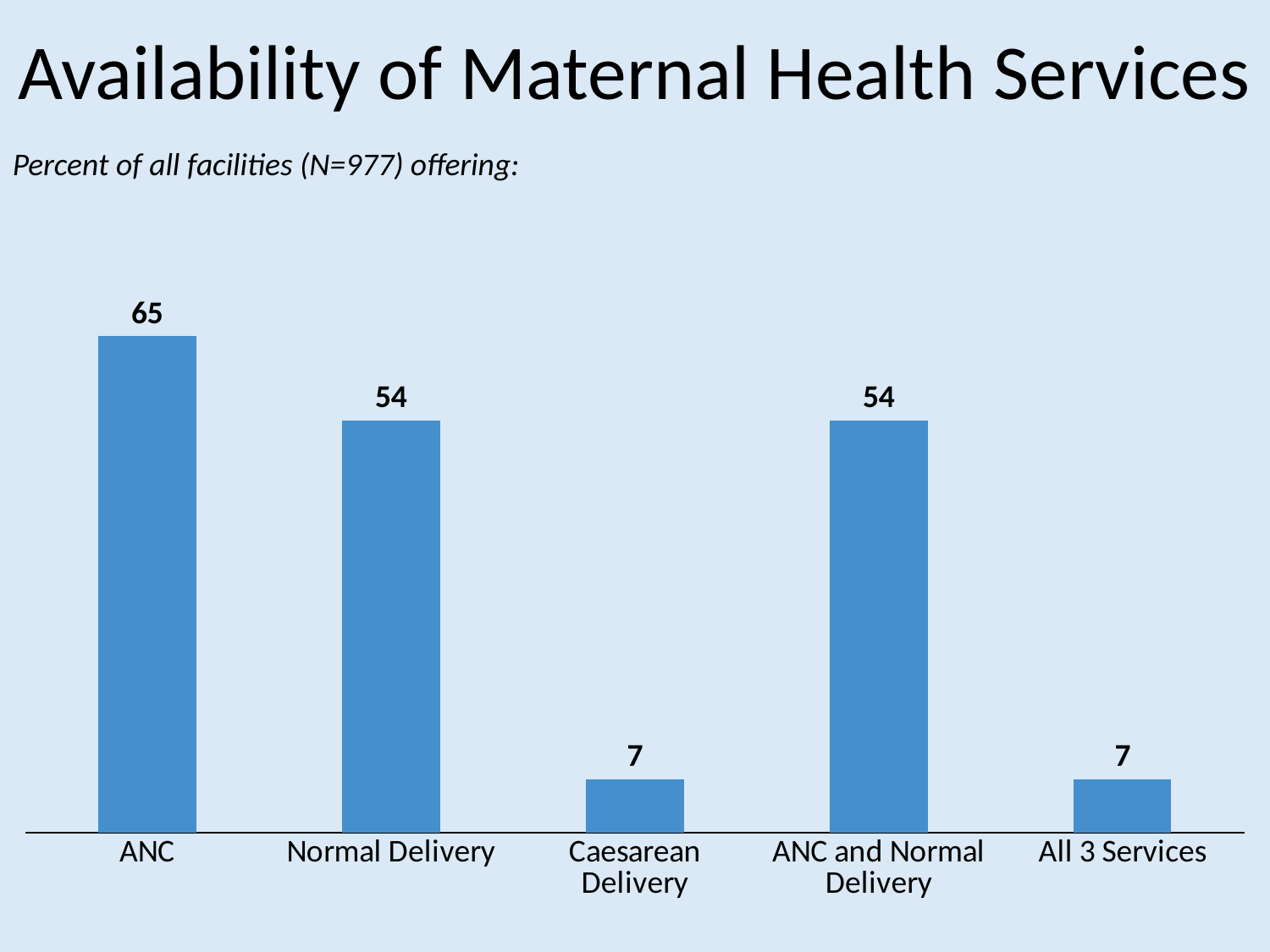

Availability of Maternal Health Services
Percent of all facilities (N=977) offering:

### Chart

| Category | Series 1 |
|---|---|
| ANC | 65.0 |
| Normal Delivery | 54.0 |
| Caesarean Delivery | 7.0 |
| ANC and Normal Delivery | 54.0 |
| All 3 Services | 7.0 |